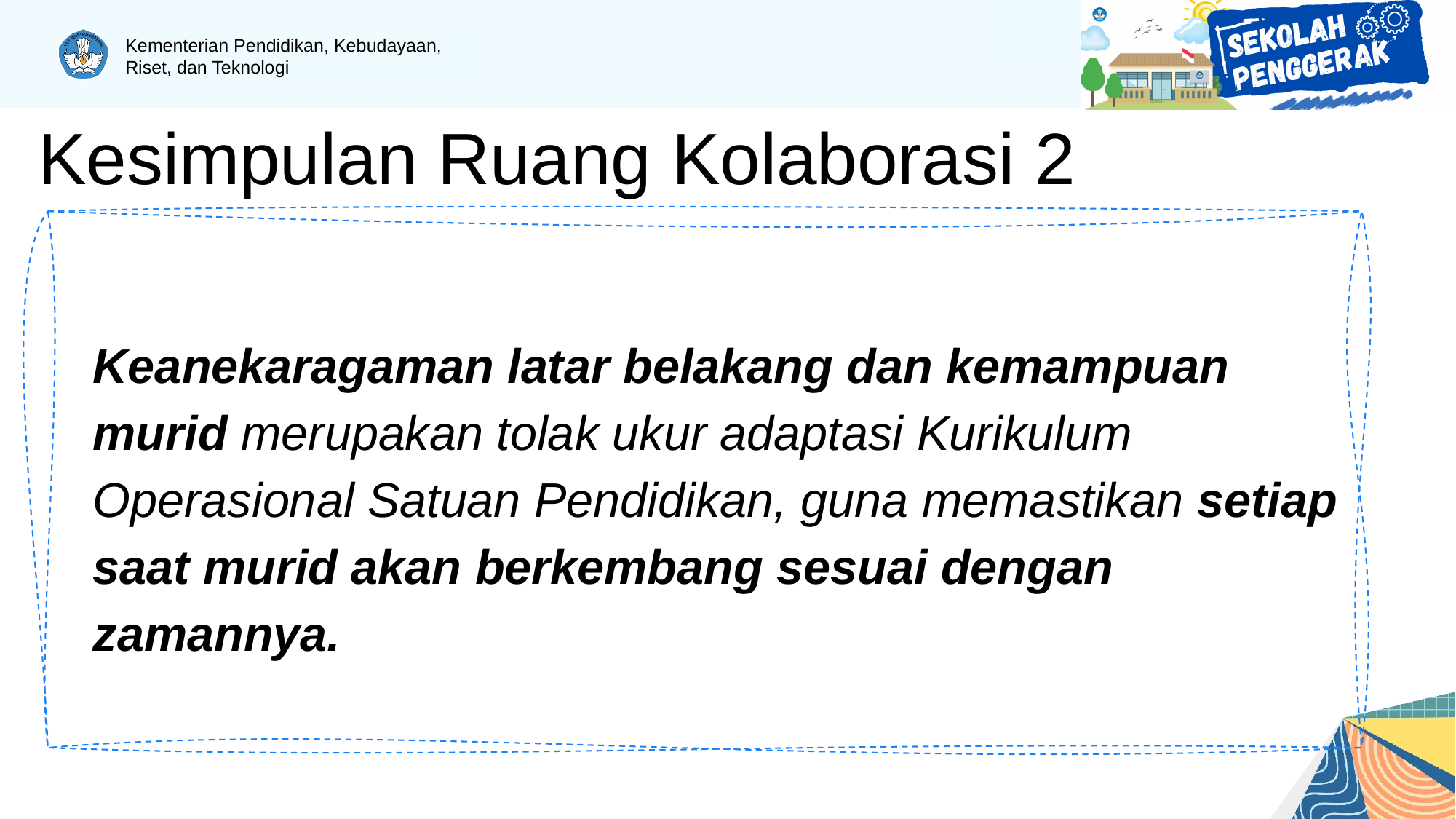

Kesimpulan Ruang Kolaborasi 2

Keanekaragaman latar belakang dan kemampuan murid merupakan tolak ukur adaptasi Kurikulum Operasional Satuan Pendidikan, guna memastikan setiap saat murid akan berkembang sesuai dengan zamannya.